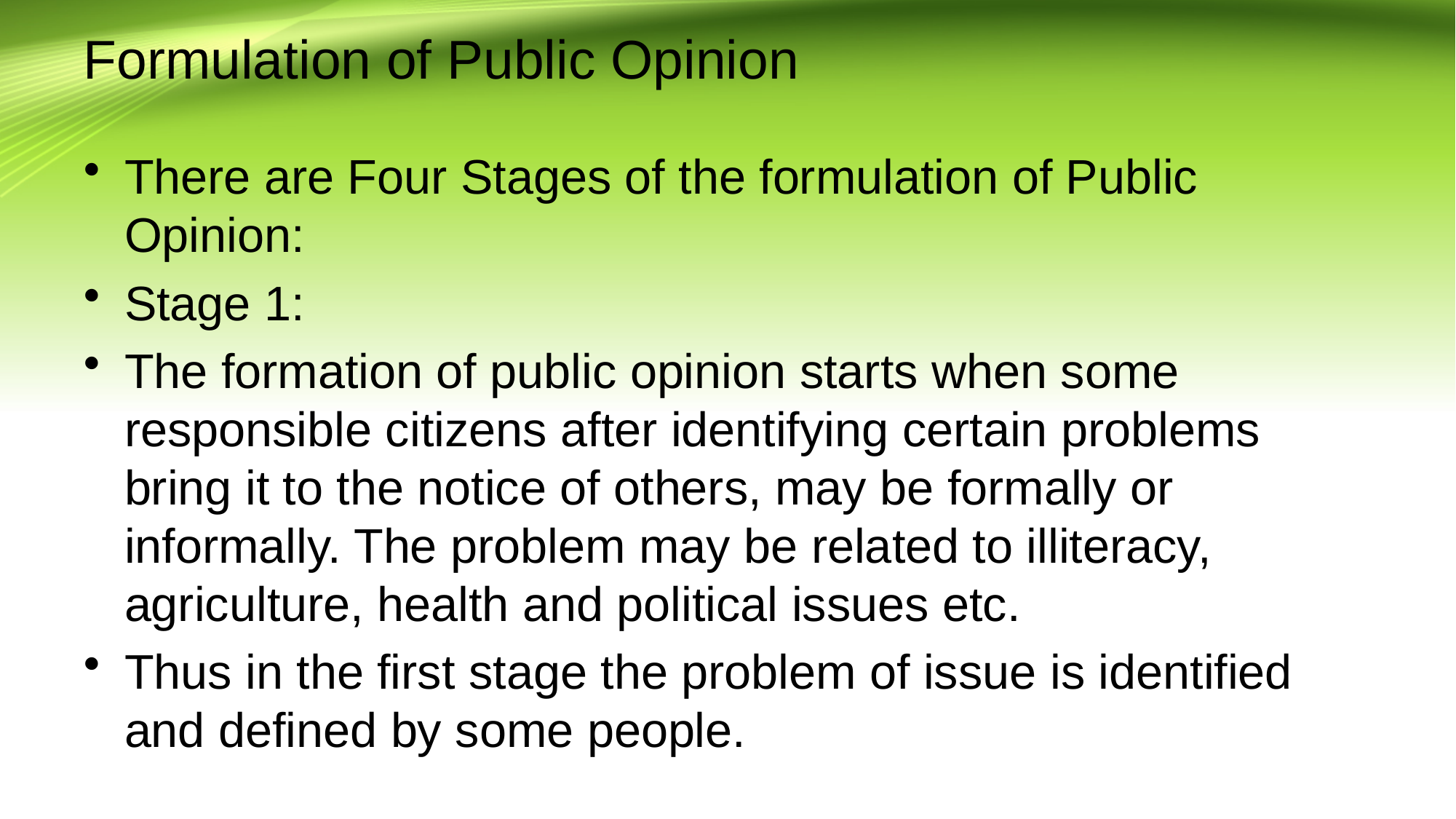

# Formulation of Public Opinion
There are Four Stages of the formulation of Public Opinion:
Stage 1:
The formation of public opinion starts when some responsible citizens after identifying certain problems bring it to the notice of others, may be formally or informally. The problem may be related to illiteracy, agriculture, health and political issues etc.
Thus in the first stage the problem of issue is identified and defined by some people.